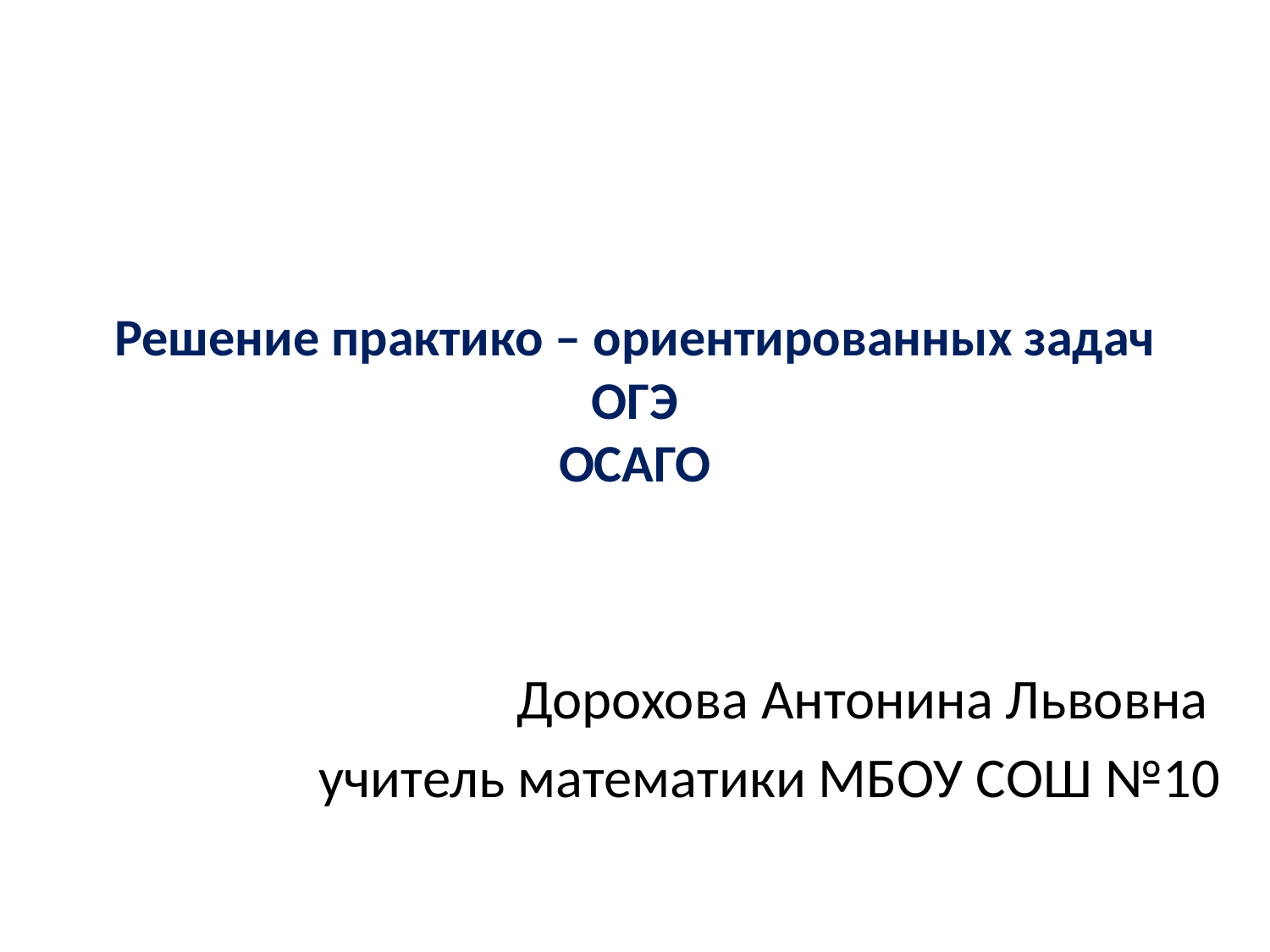

# Решение практико – ориентированных задач ОГЭ ОСАГО
Дорохова Антонина Львовна
учитель математики МБОУ СОШ №10